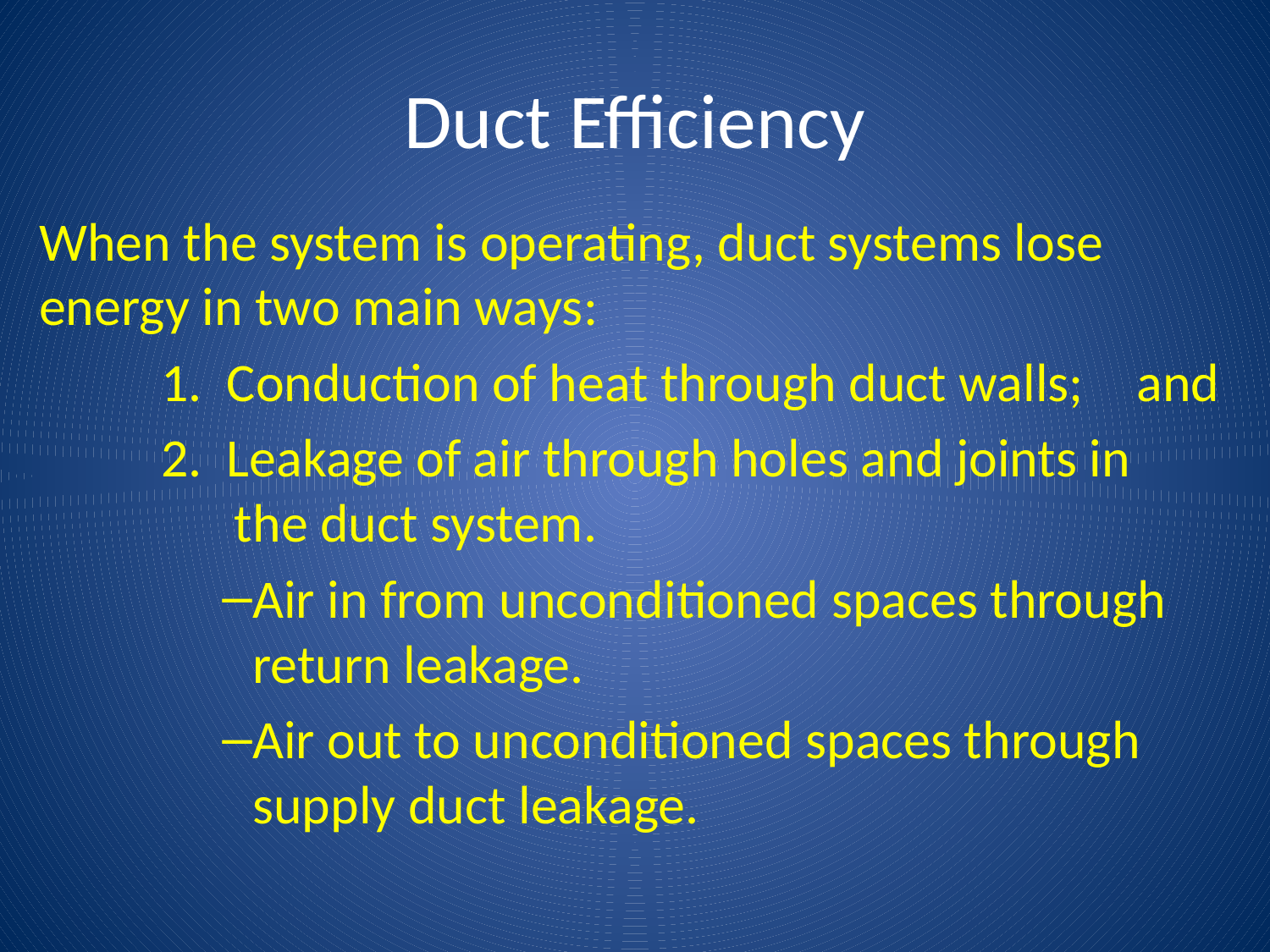

# Duct Efficiency
When the system is operating, duct systems lose energy in two main ways:
	1.  Conduction of heat through duct walls; 	and
	2.  Leakage of air through holes and joints in 	      the duct system.
Air in from unconditioned spaces through return leakage.
Air out to unconditioned spaces through supply duct leakage.